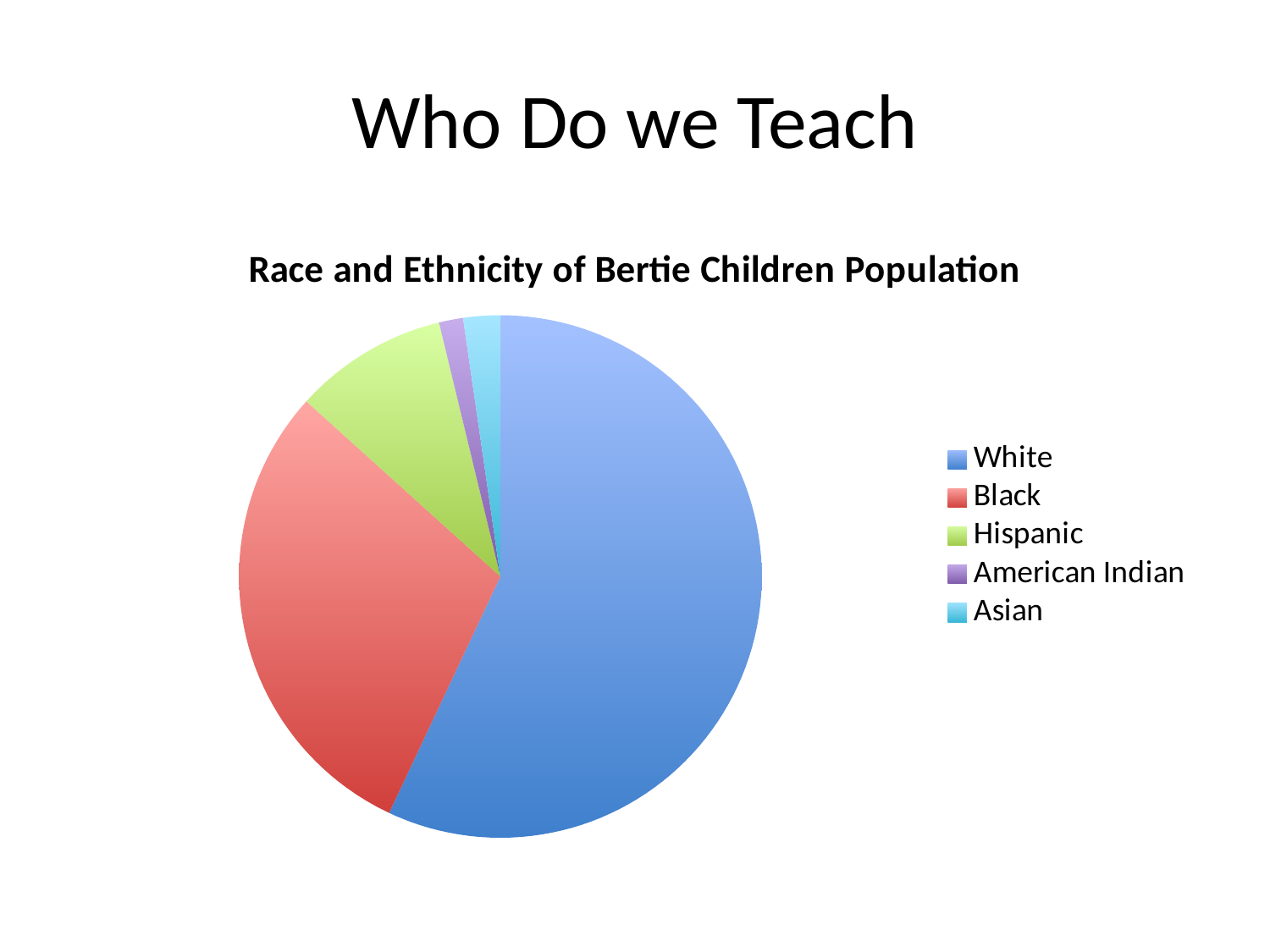

# Who Do we Teach

### Chart:

| Category | Race and Ethnicity of Bertie Children Population |
|---|---|
| White | 57.4 |
| Black | 29.9 |
| Hispanic | 9.6 |
| American Indian | 1.5 |
| Asian | 2.3 |